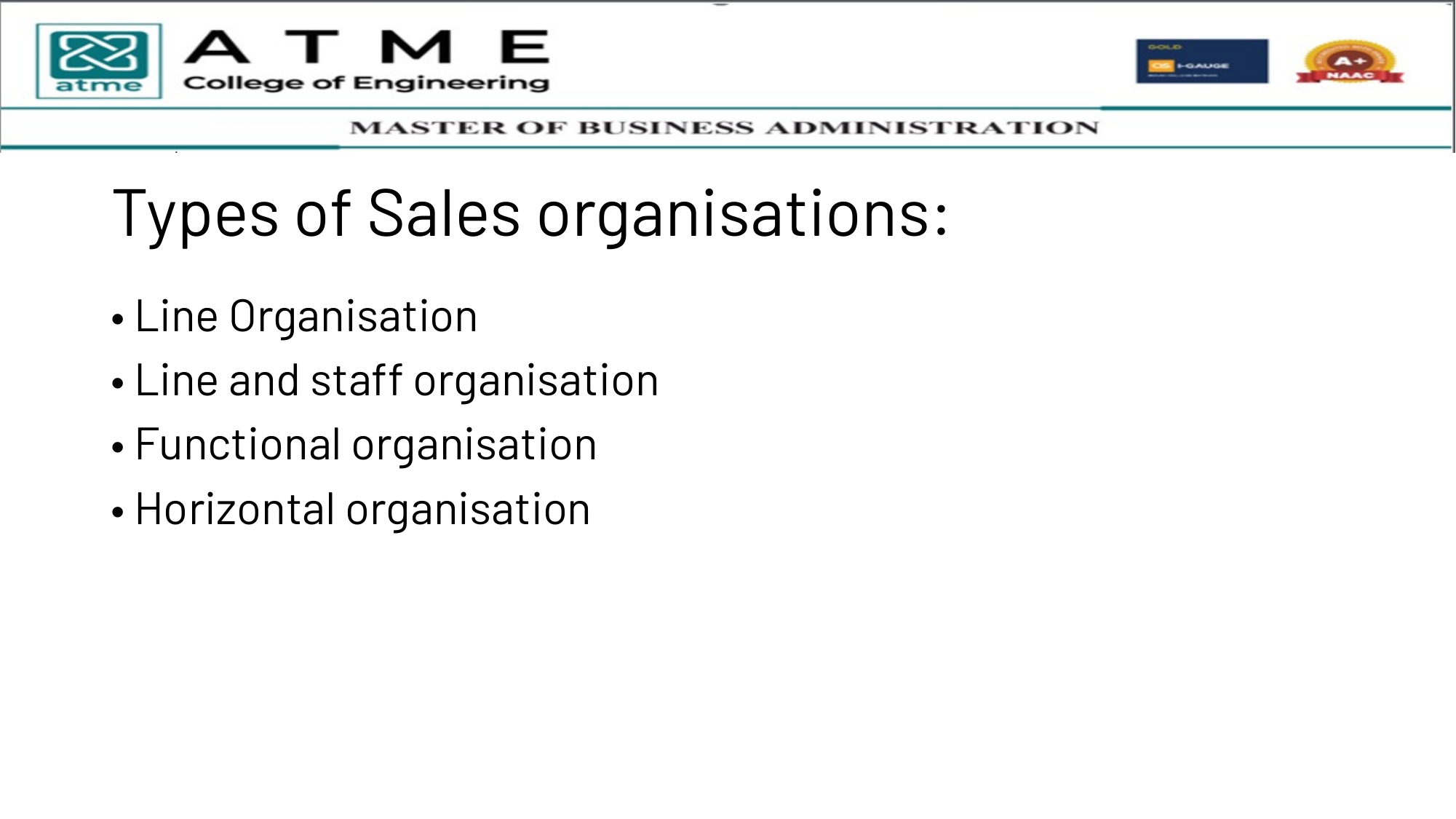

# Types of Sales organisations:
• Line Organisation
• Line and staff organisation
• Functional organisation
• Horizontal organisation